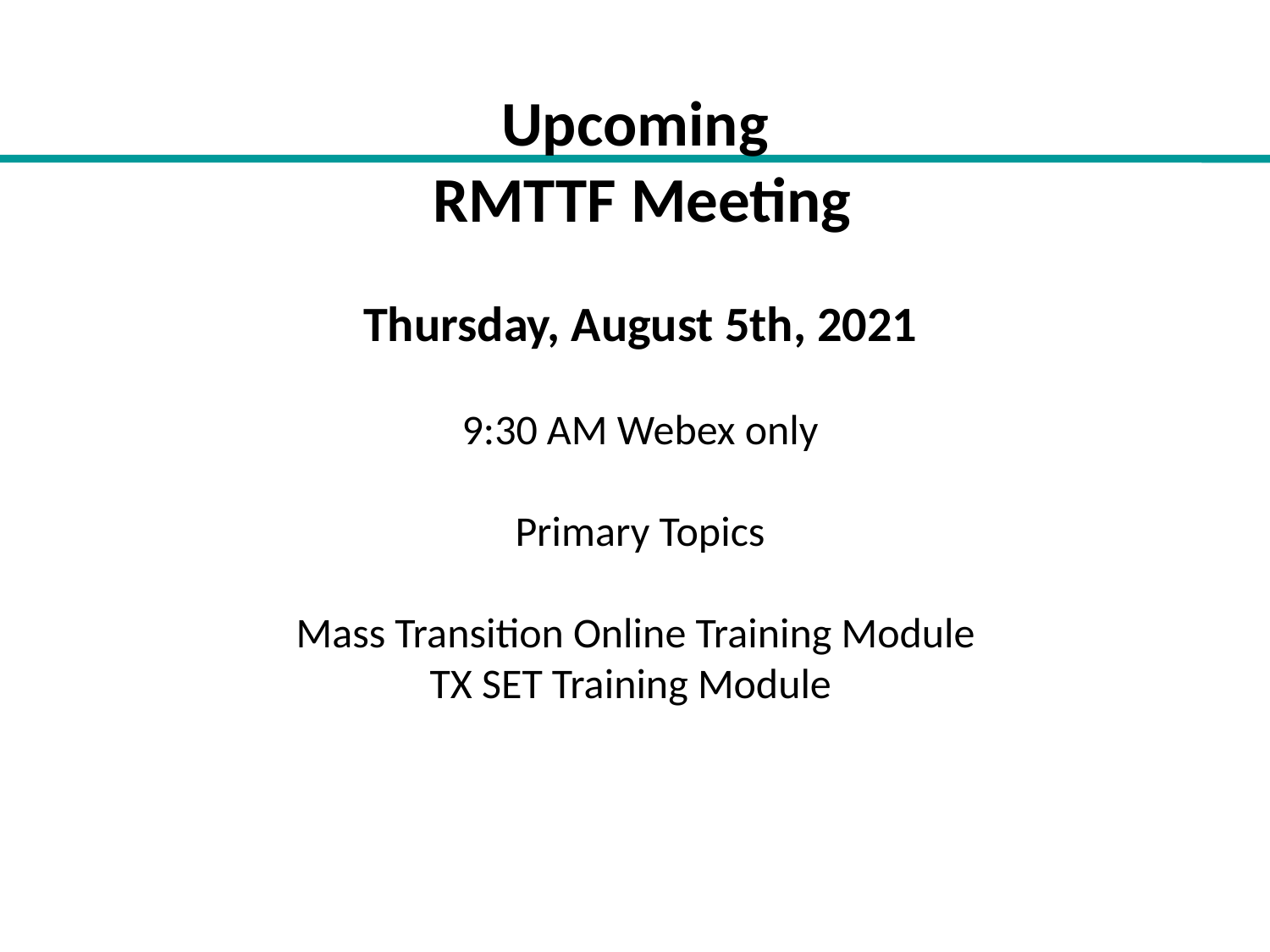

# Upcoming RMTTF Meeting
Thursday, August 5th, 2021

9:30 AM Webex only

Primary Topics

Mass Transition Online Training Module
TX SET Training Module